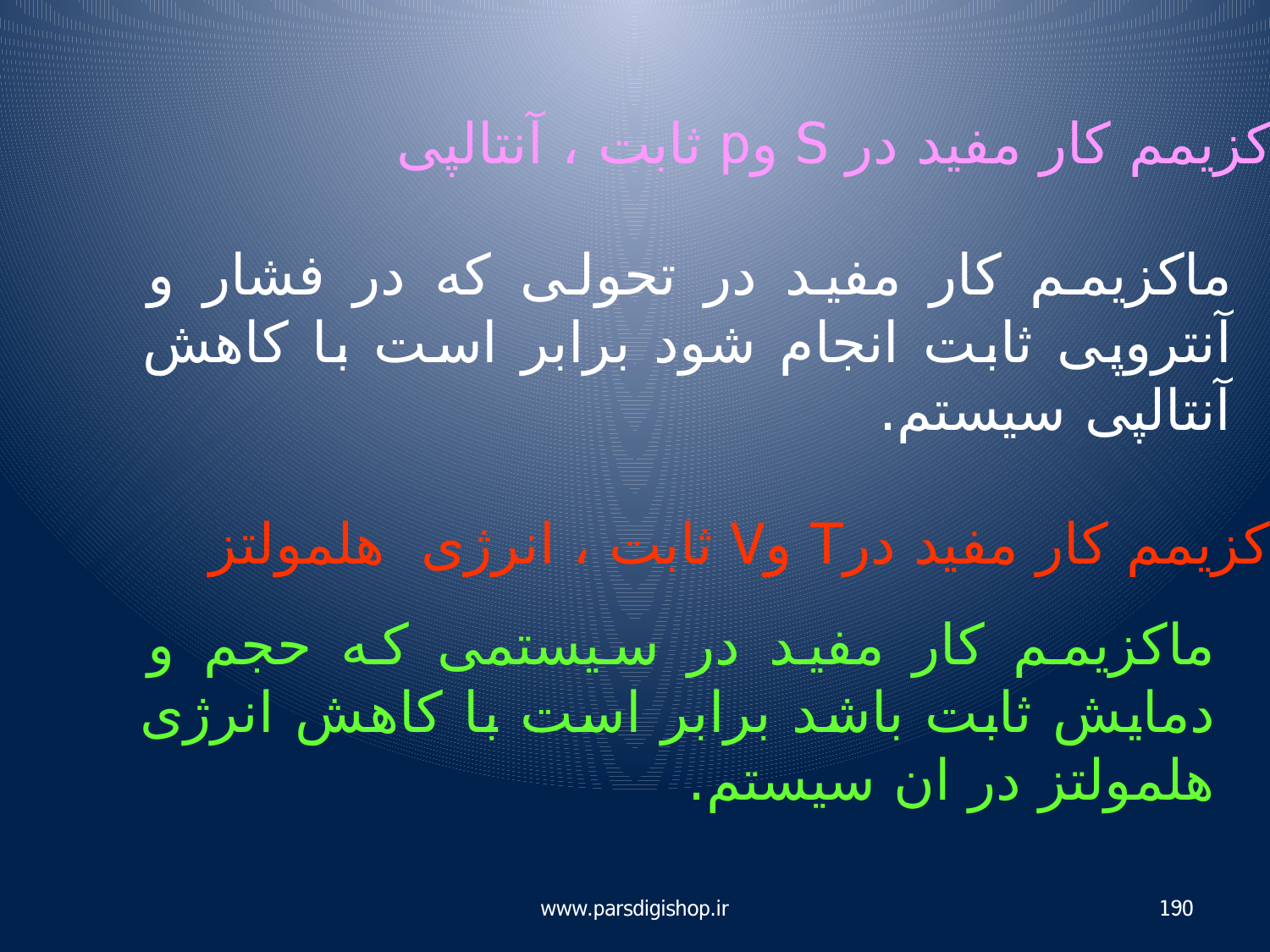

ماکزیمم کار مفید در S وp ثابت ، آنتالپی
ماکزیمم کار مفید در تحولی که در فشار و آنتروپی ثابت انجام شود برابر است با کاهش آنتالپی سیستم.
ماکزیمم کار مفید درT وV ثابت ، انرژی  هلمولتز
ماکزیمم کار مفید در سیستمی که حجم و دمایش ثابت باشد برابر است با کاهش انرژی هلمولتز در ان سیستم.
www.parsdigishop.ir
190